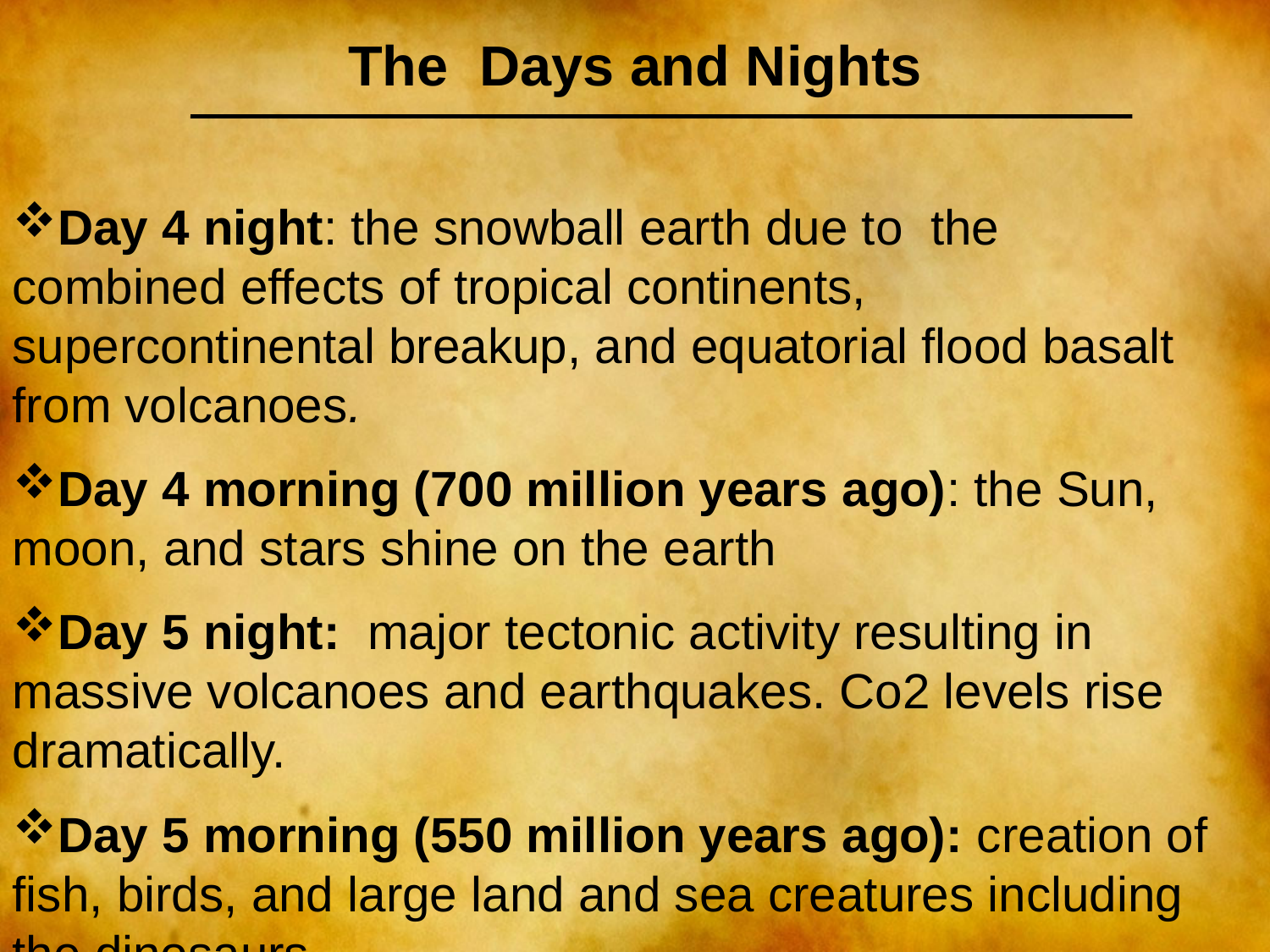

# The  Days and Nights

Day 4 night: the snowball earth due to  the combined effects of tropical continents, supercontinental breakup, and equatorial flood basalt from volcanoes.
Day 4 morning (700 million years ago): the Sun, moon, and stars shine on the earth
Day 5 night:  major tectonic activity resulting in massive volcanoes and earthquakes. Co2 levels rise dramatically.
Day 5 morning (550 million years ago): creation of fish, birds, and large land and sea creatures including the dinosaurs